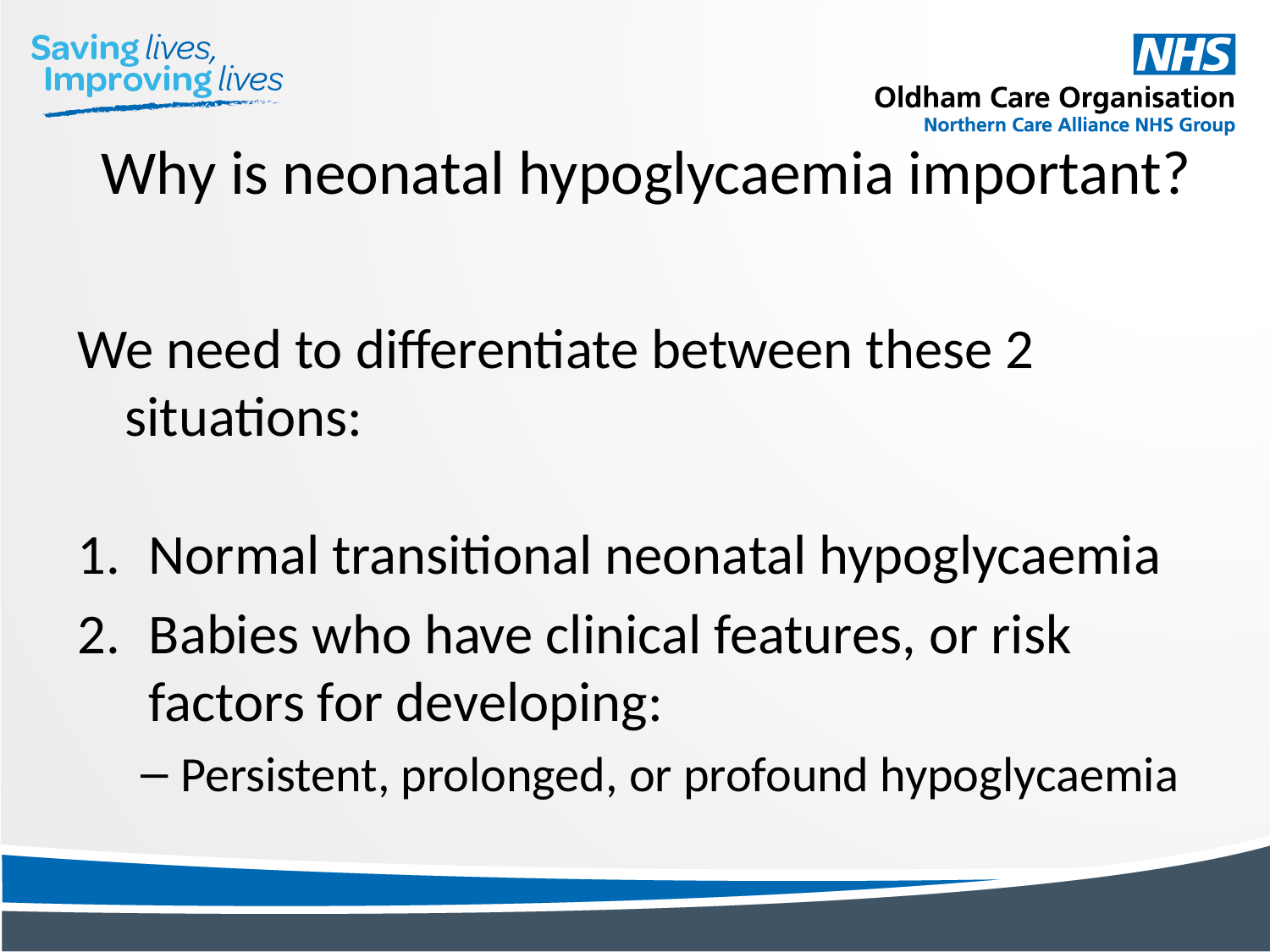

# Why is neonatal hypoglycaemia important?
We need to differentiate between these 2 situations:

Normal transitional neonatal hypoglycaemia
Babies who have clinical features, or risk factors for developing:
Persistent, prolonged, or profound hypoglycaemia